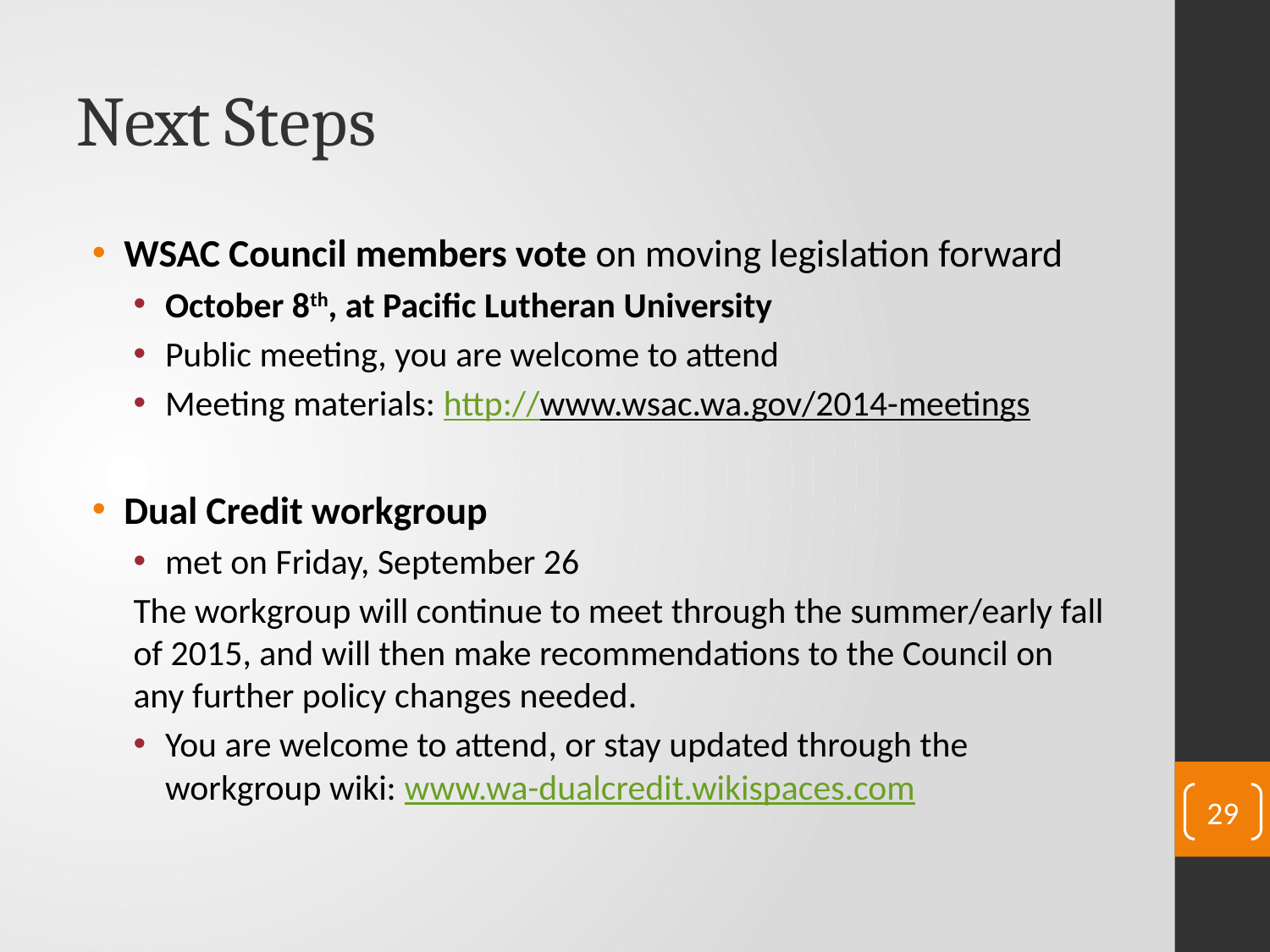

# Next Steps
WSAC Council members vote on moving legislation forward
October 8th, at Pacific Lutheran University
Public meeting, you are welcome to attend
Meeting materials: http://www.wsac.wa.gov/2014-meetings

Dual Credit workgroup
met on Friday, September 26
The workgroup will continue to meet through the summer/early fall of 2015, and will then make recommendations to the Council on any further policy changes needed.
You are welcome to attend, or stay updated through the workgroup wiki: www.wa-dualcredit.wikispaces.com

29